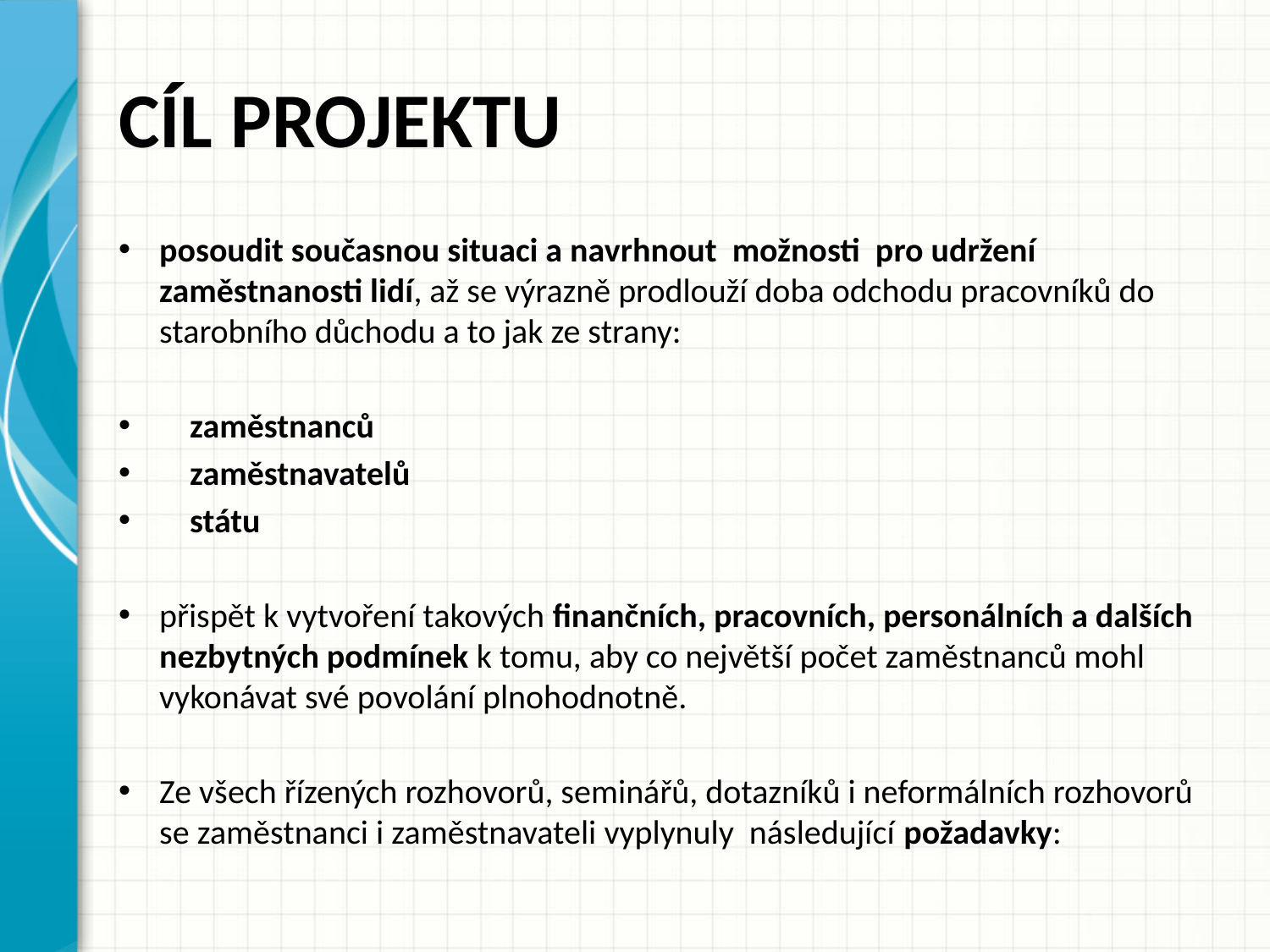

# CÍL PROJEKTU
posoudit současnou situaci a navrhnout  možnosti  pro udržení zaměstnanosti lidí, až se výrazně prodlouží doba odchodu pracovníků do starobního důchodu a to jak ze strany:

    zaměstnanců
    zaměstnavatelů
    státu

přispět k vytvoření takových finančních, pracovních, personálních a dalších nezbytných podmínek k tomu, aby co největší počet zaměstnanců mohl vykonávat své povolání plnohodnotně.

Ze všech řízených rozhovorů, seminářů, dotazníků i neformálních rozhovorů se zaměstnanci i zaměstnavateli vyplynuly  následující požadavky: